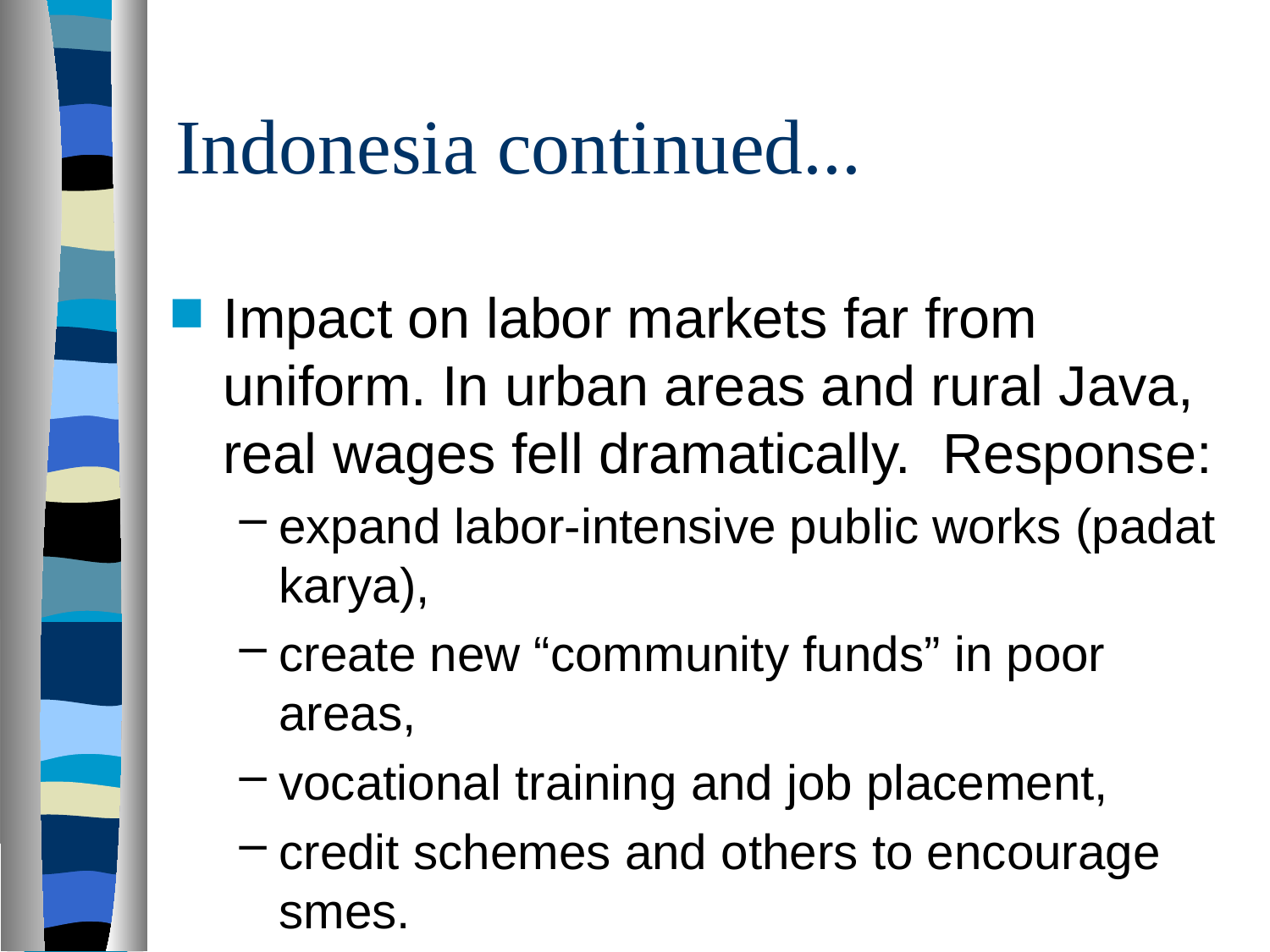

# Indonesia continued...
Impact on labor markets far from uniform. In urban areas and rural Java, real wages fell dramatically.  Response:
expand labor-intensive public works (padat karya),
create new “community funds” in poor areas,
vocational training and job placement,
credit schemes and others to encourage smes.